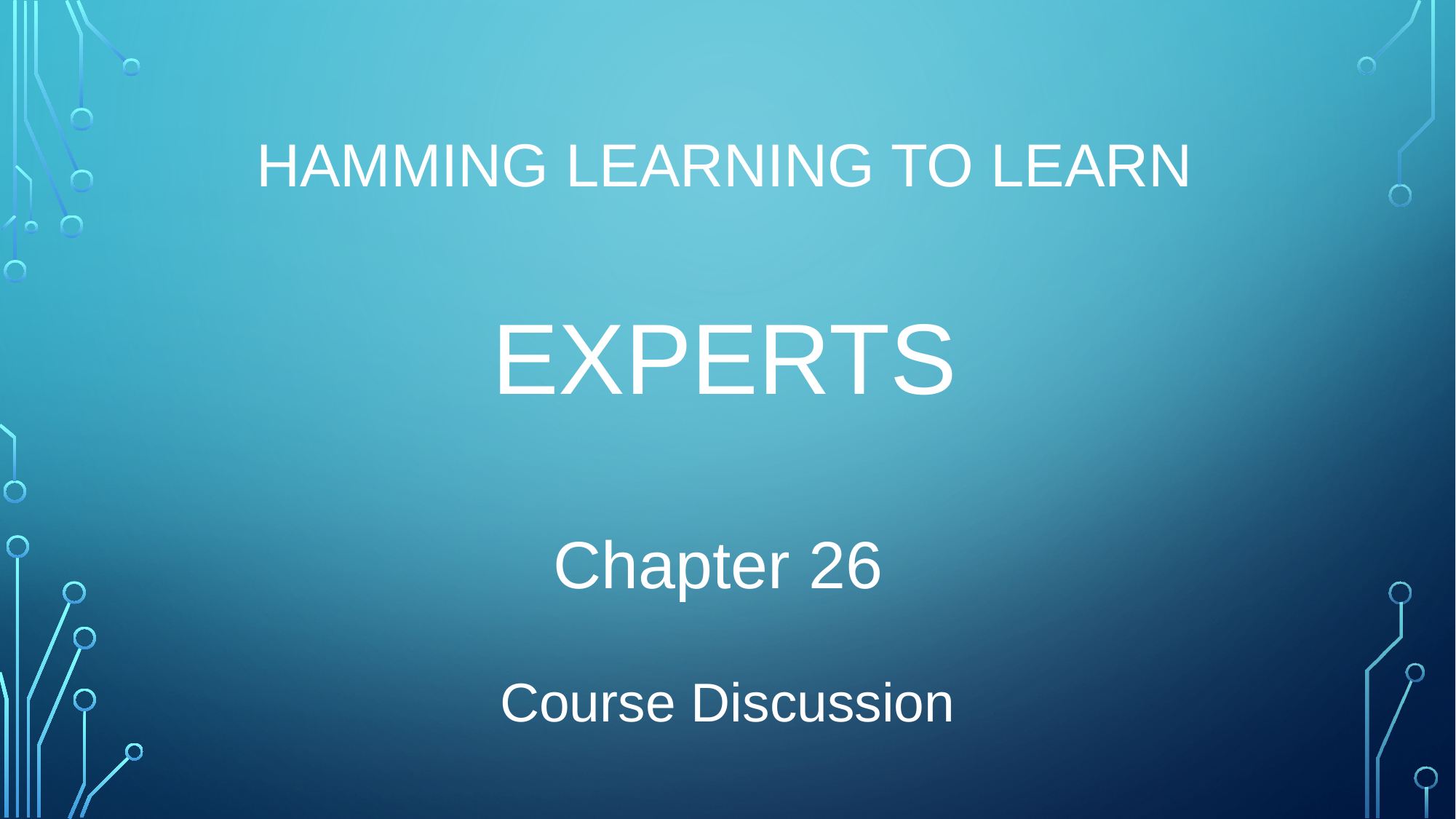

# Hamming Learning to Learn Experts
Chapter 26

Course Discussion